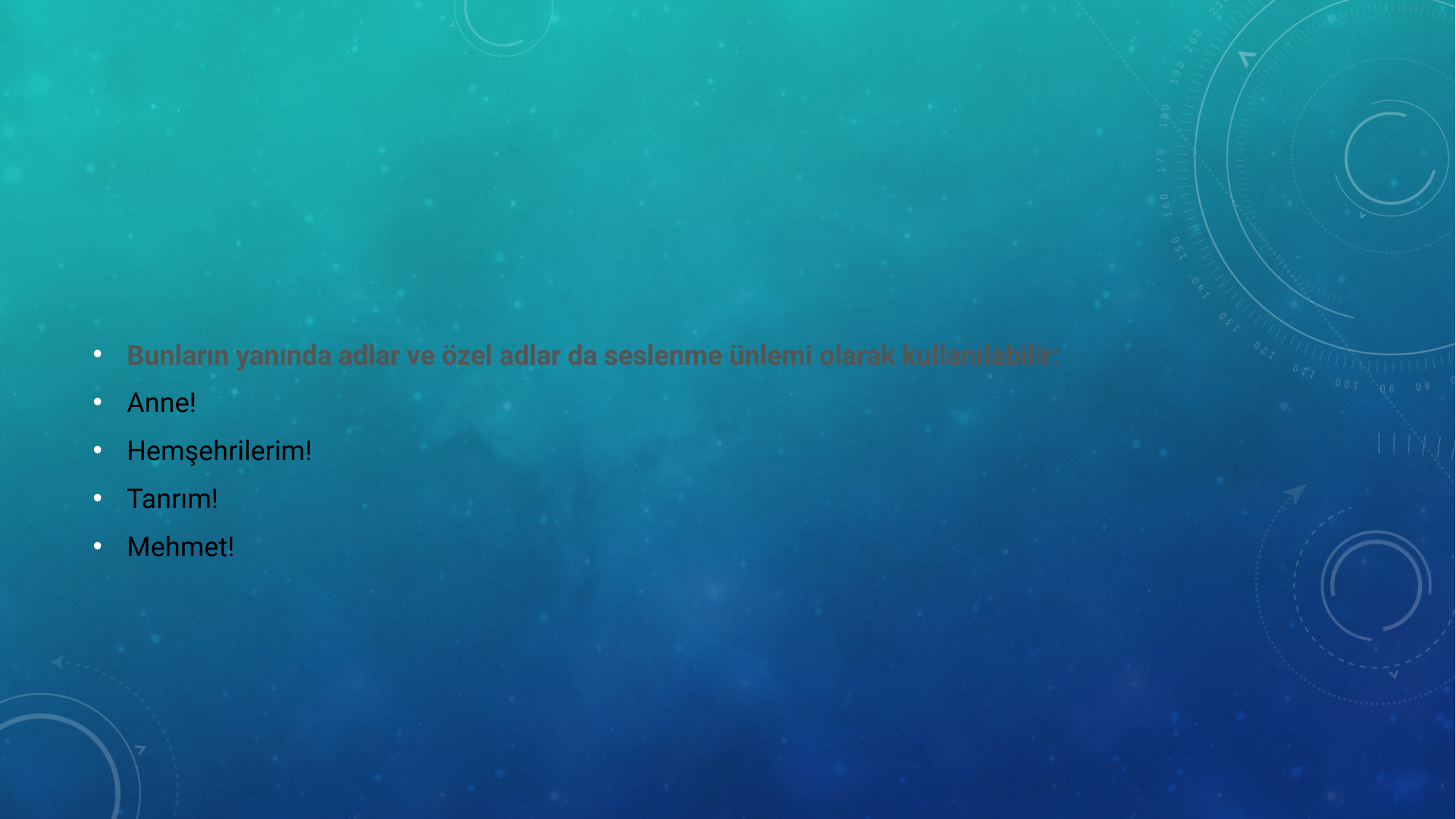

#
Bunların yanında adlar ve özel adlar da seslenme ünlemi olarak kullanılabilir:
Anne!
Hemşehrilerim!
Tanrım!
Mehmet!